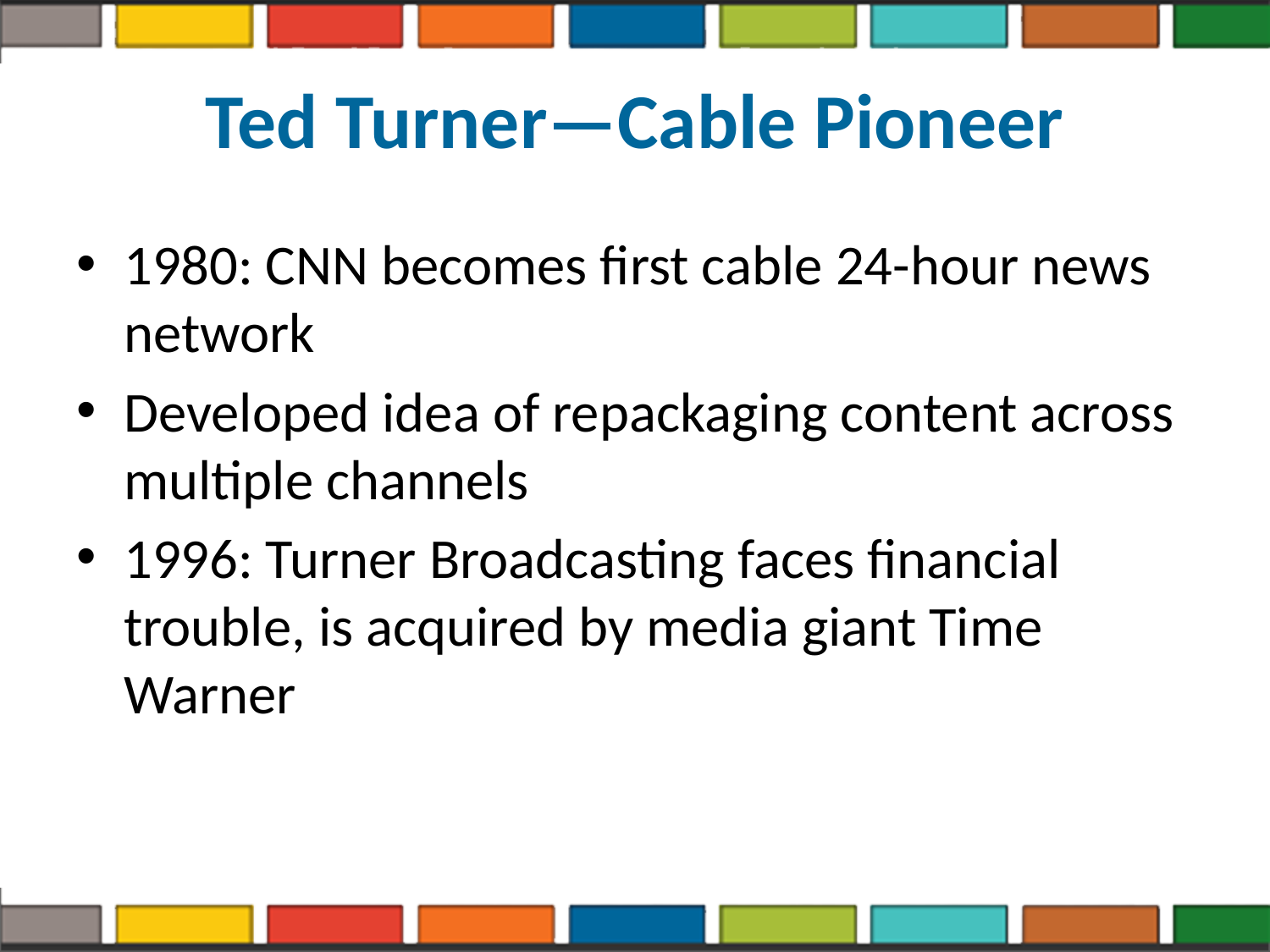

# Ted Turner—Cable Pioneer
1980: CNN becomes first cable 24-hour news network
Developed idea of repackaging content across multiple channels
1996: Turner Broadcasting faces financial trouble, is acquired by media giant Time Warner